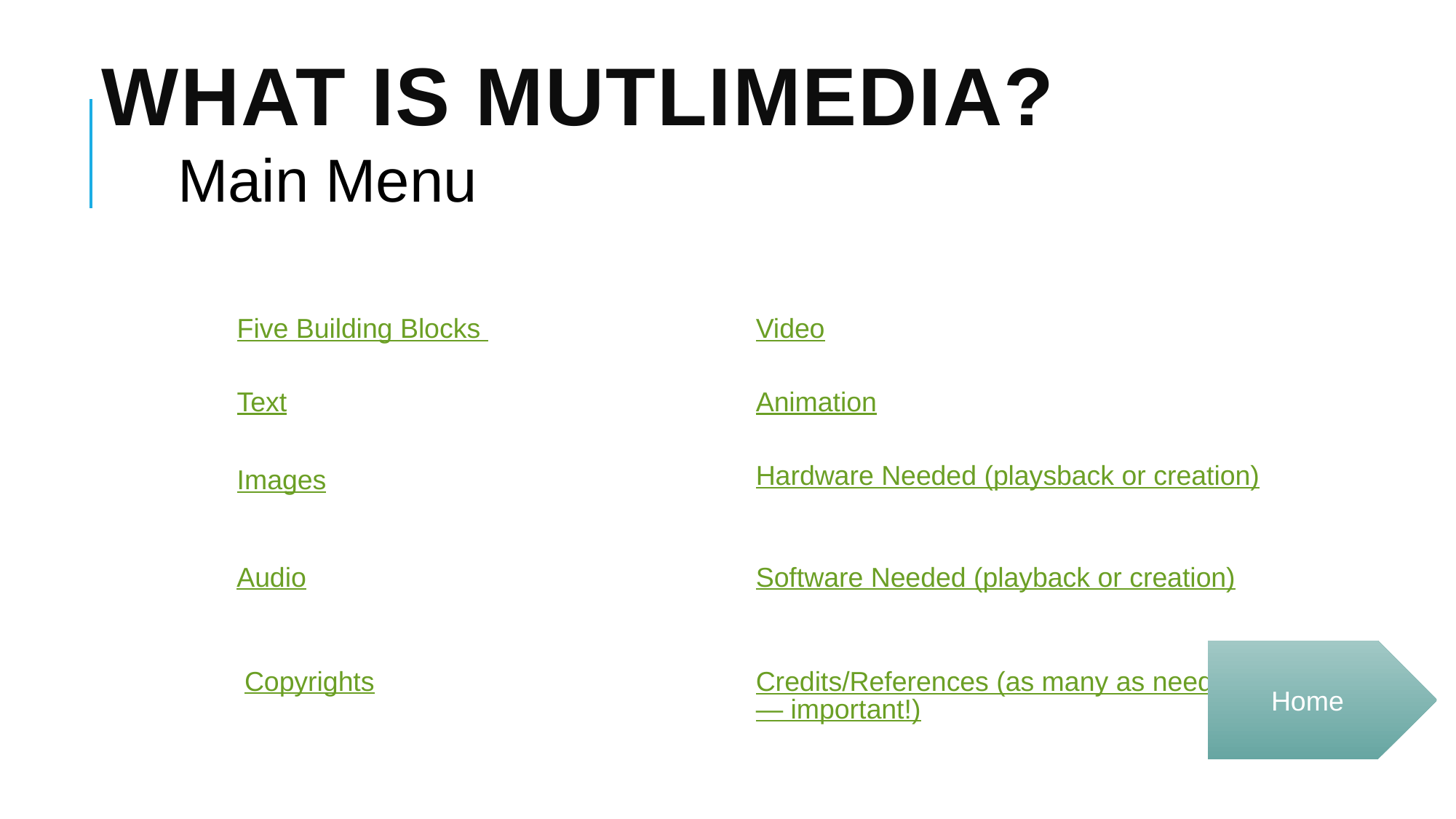

# What is Mutlimedia?
Main Menu
Five Building Blocks
Video
Text
Animation
Hardware Needed (playsback or creation)
Images
Audio
Software Needed (playback or creation)
Home
 Copyrights
Credits/References (as many as needed — important!)